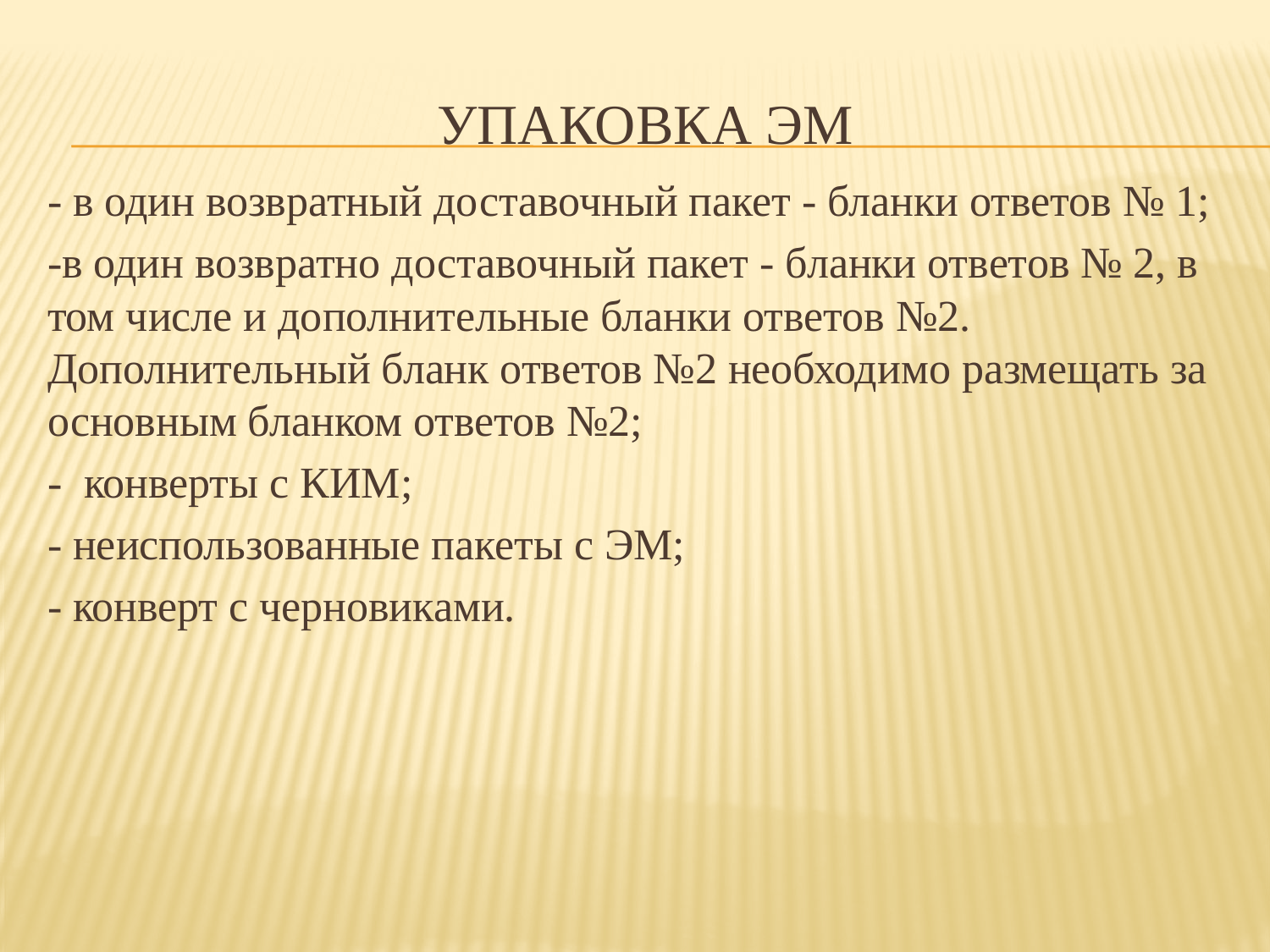

# Упаковка ЭМ
- в один возвратный доставочный пакет - бланки ответов № 1;
-в один возвратно доставочный пакет - бланки ответов № 2, в том числе и дополнительные бланки ответов №2. Дополнительный бланк ответов №2 необходимо размещать за основным бланком ответов №2;
-  конверты с КИМ;
- неиспользованные пакеты с ЭМ;
- конверт с черновиками.